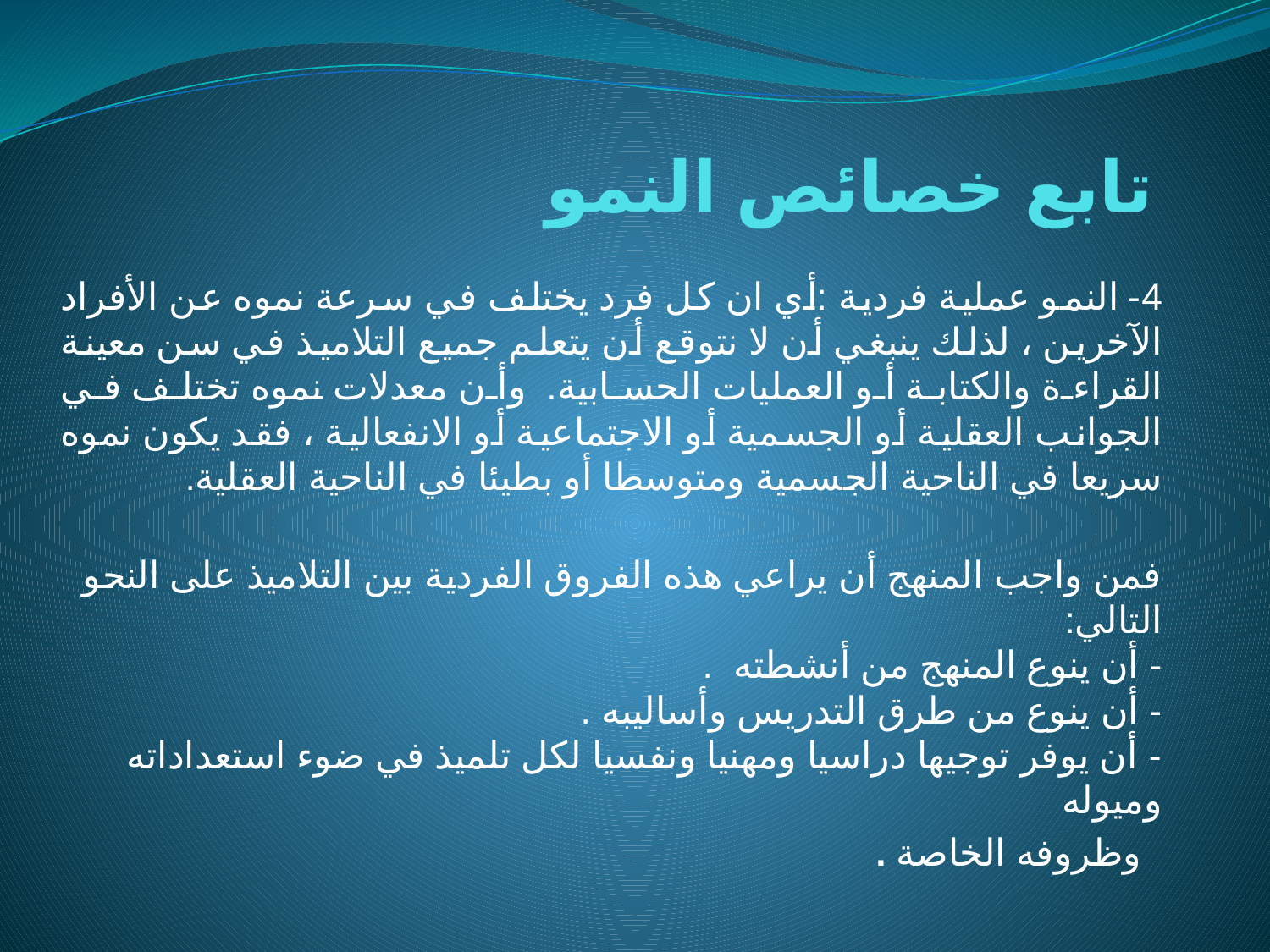

# تابع خصائص النمو
4- النمو عملية فردية :أي ان كل فرد يختلف في سرعة نموه عن الأفراد الآخرين ، لذلك ينبغي أن لا نتوقع أن يتعلم جميع التلاميذ في سن معينة القراءة والكتابة أو العمليات الحسابية.  وأن معدلات نموه تختلف في الجوانب العقلية أو الجسمية أو الاجتماعية أو الانفعالية ، فقد يكون نموه سريعا في الناحية الجسمية ومتوسطا أو بطيئا في الناحية العقلية.
فمن واجب المنهج أن يراعي هذه الفروق الفردية بين التلاميذ على النحو التالي:
- أن ينوع المنهج من أنشطته  .
- أن ينوع من طرق التدريس وأساليبه .
- أن يوفر توجيها دراسيا ومهنيا ونفسيا لكل تلميذ في ضوء استعداداته وميوله
  وظروفه الخاصة .